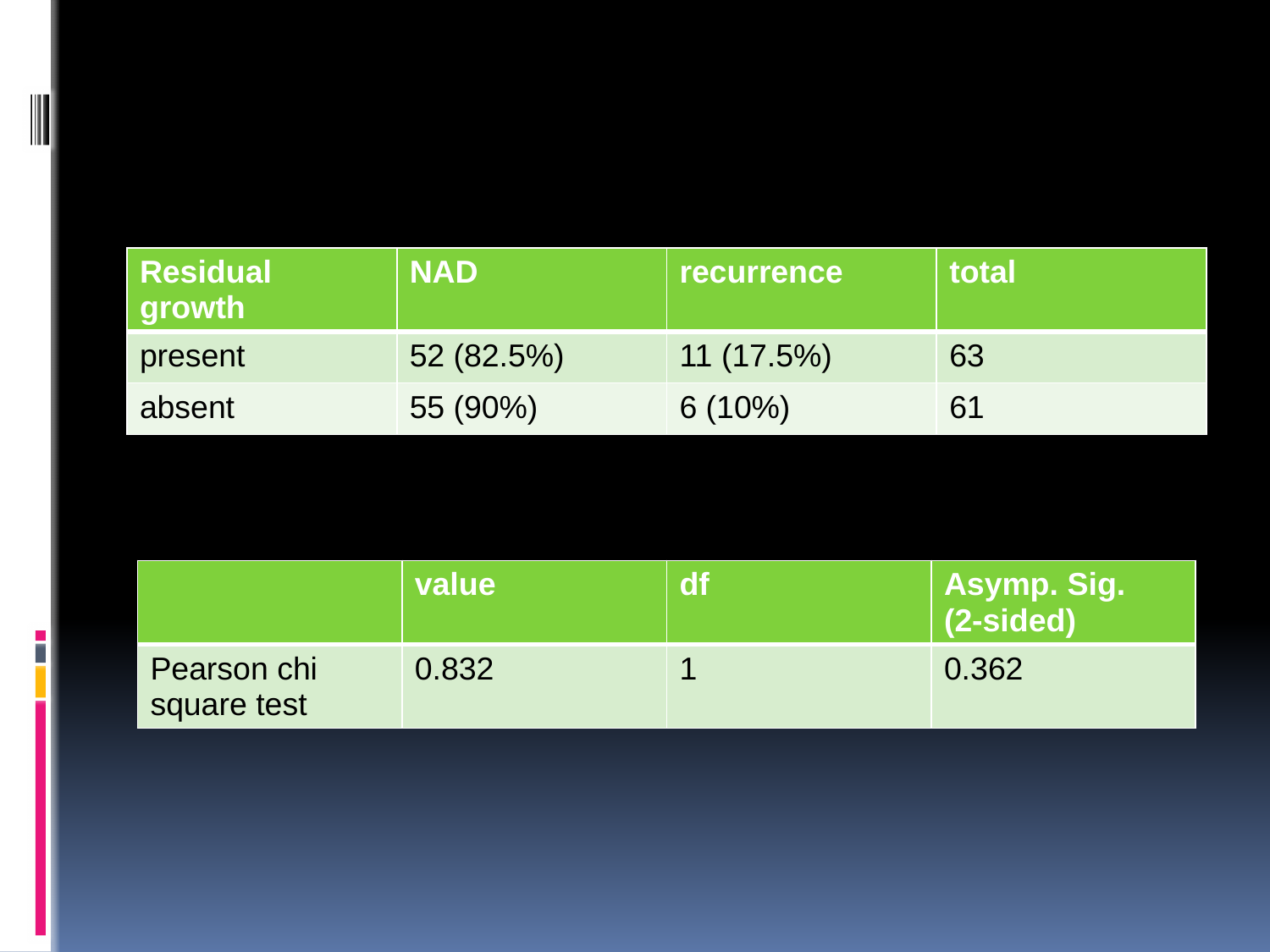

#
| Residual growth | NAD | recurrence | total |
| --- | --- | --- | --- |
| present | 52 (82.5%) | 11 (17.5%) | 63 |
| absent | 55 (90%) | 6 (10%) | 61 |
|  | value | df | Asymp. Sig. (2-sided) |
| --- | --- | --- | --- |
| Pearson chi square test | 0.832 | 1 | 0.362 |